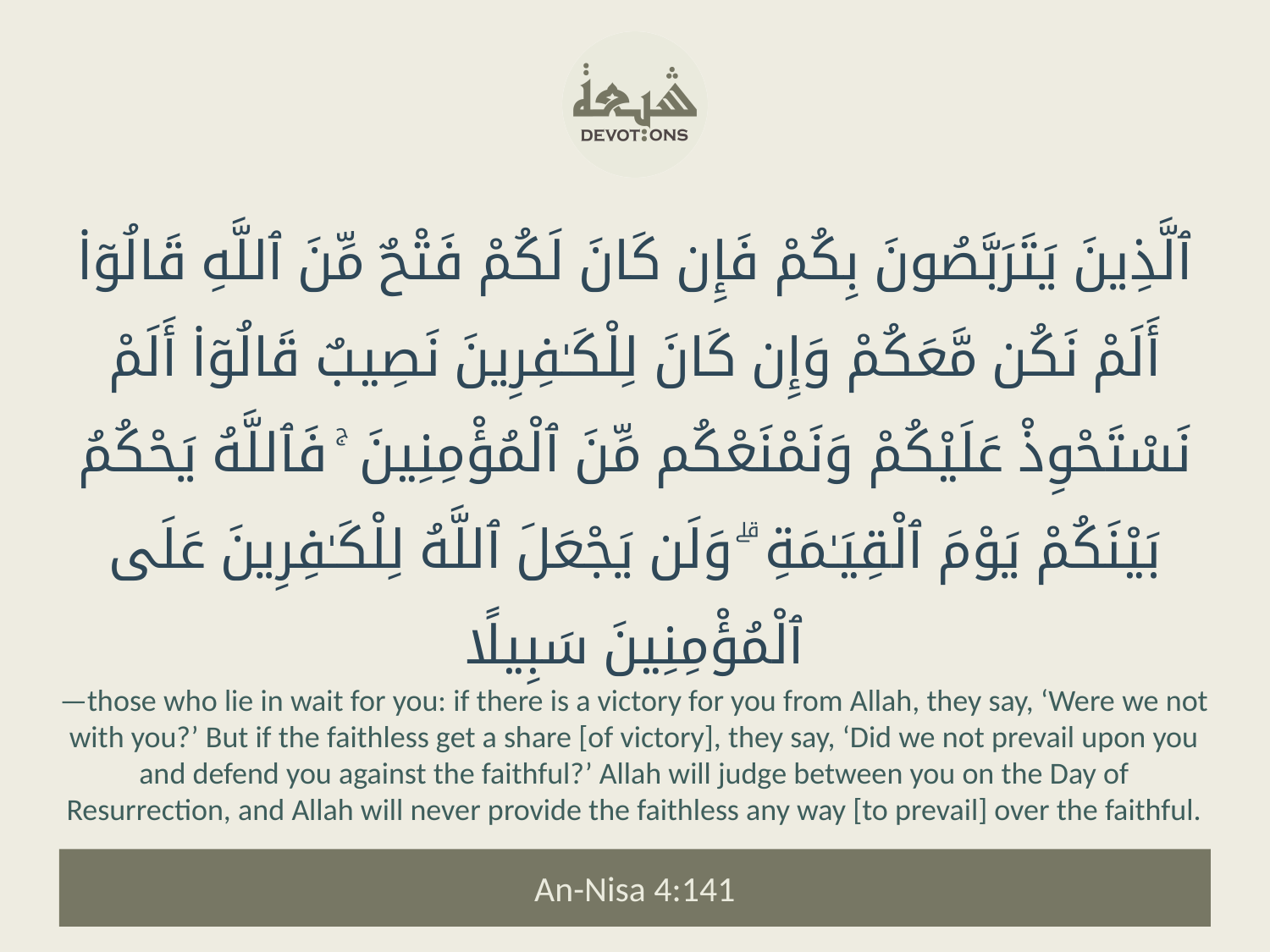

ٱلَّذِينَ يَتَرَبَّصُونَ بِكُمْ فَإِن كَانَ لَكُمْ فَتْحٌ مِّنَ ٱللَّهِ قَالُوٓا۟ أَلَمْ نَكُن مَّعَكُمْ وَإِن كَانَ لِلْكَـٰفِرِينَ نَصِيبٌ قَالُوٓا۟ أَلَمْ نَسْتَحْوِذْ عَلَيْكُمْ وَنَمْنَعْكُم مِّنَ ٱلْمُؤْمِنِينَ ۚ فَٱللَّهُ يَحْكُمُ بَيْنَكُمْ يَوْمَ ٱلْقِيَـٰمَةِ ۗ وَلَن يَجْعَلَ ٱللَّهُ لِلْكَـٰفِرِينَ عَلَى ٱلْمُؤْمِنِينَ سَبِيلًا
—those who lie in wait for you: if there is a victory for you from Allah, they say, ‘Were we not with you?’ But if the faithless get a share [of victory], they say, ‘Did we not prevail upon you and defend you against the faithful?’ Allah will judge between you on the Day of Resurrection, and Allah will never provide the faithless any way [to prevail] over the faithful.
An-Nisa 4:141